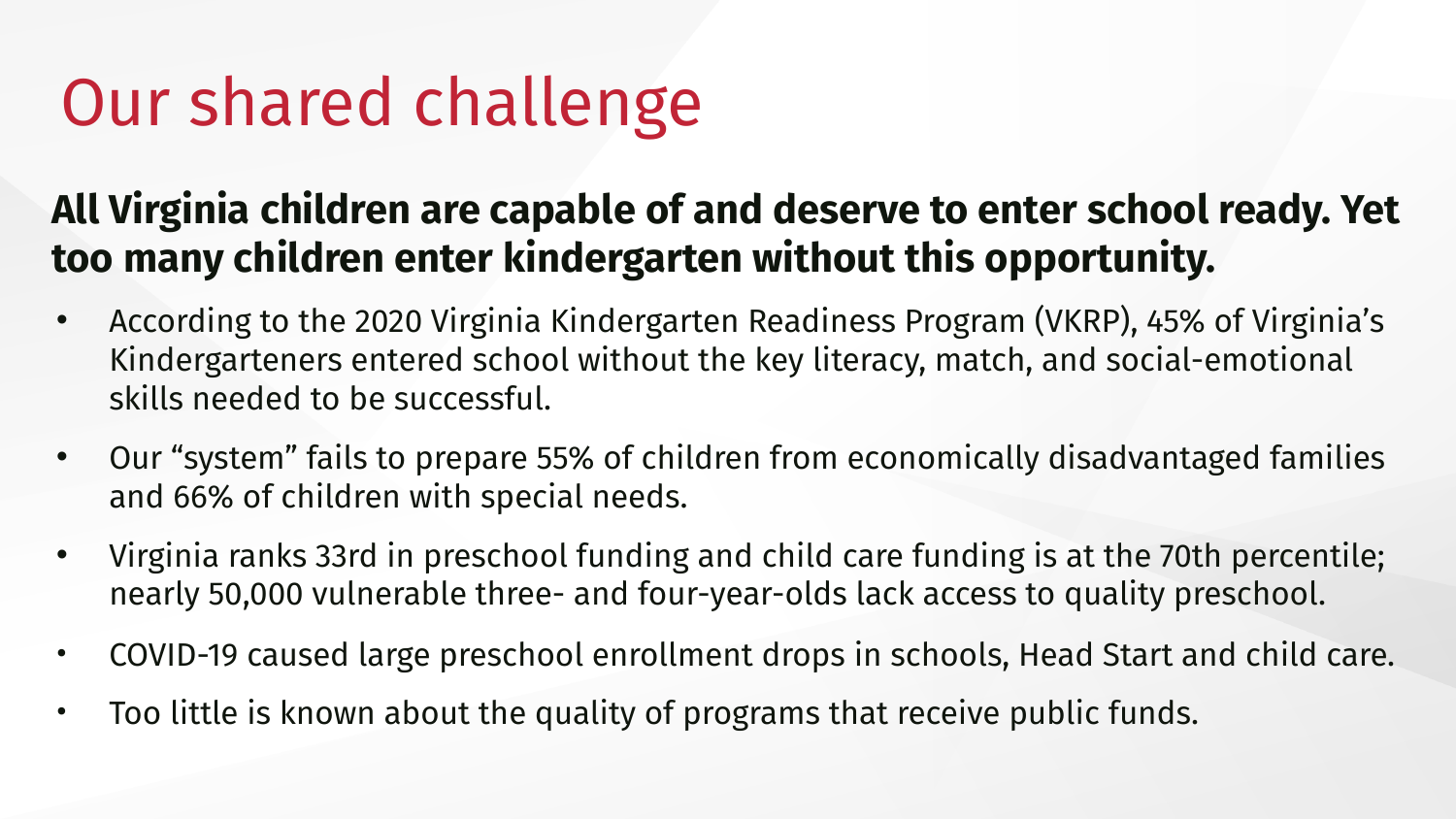

# Our shared challenge
All Virginia children are capable of and deserve to enter school ready. Yet too many children enter kindergarten without this opportunity.
According to the 2020 Virginia Kindergarten Readiness Program (VKRP), 45% of Virginia’s Kindergarteners entered school without the key literacy, match, and social-emotional skills needed to be successful.
Our “system” fails to prepare 55% of children from economically disadvantaged families and 66% of children with special needs.
Virginia ranks 33rd in preschool funding and child care funding is at the 70th percentile; nearly 50,000 vulnerable three- and four-year-olds lack access to quality preschool.
COVID-19 caused large preschool enrollment drops in schools, Head Start and child care.

Too little is known about the quality of programs that receive public funds.